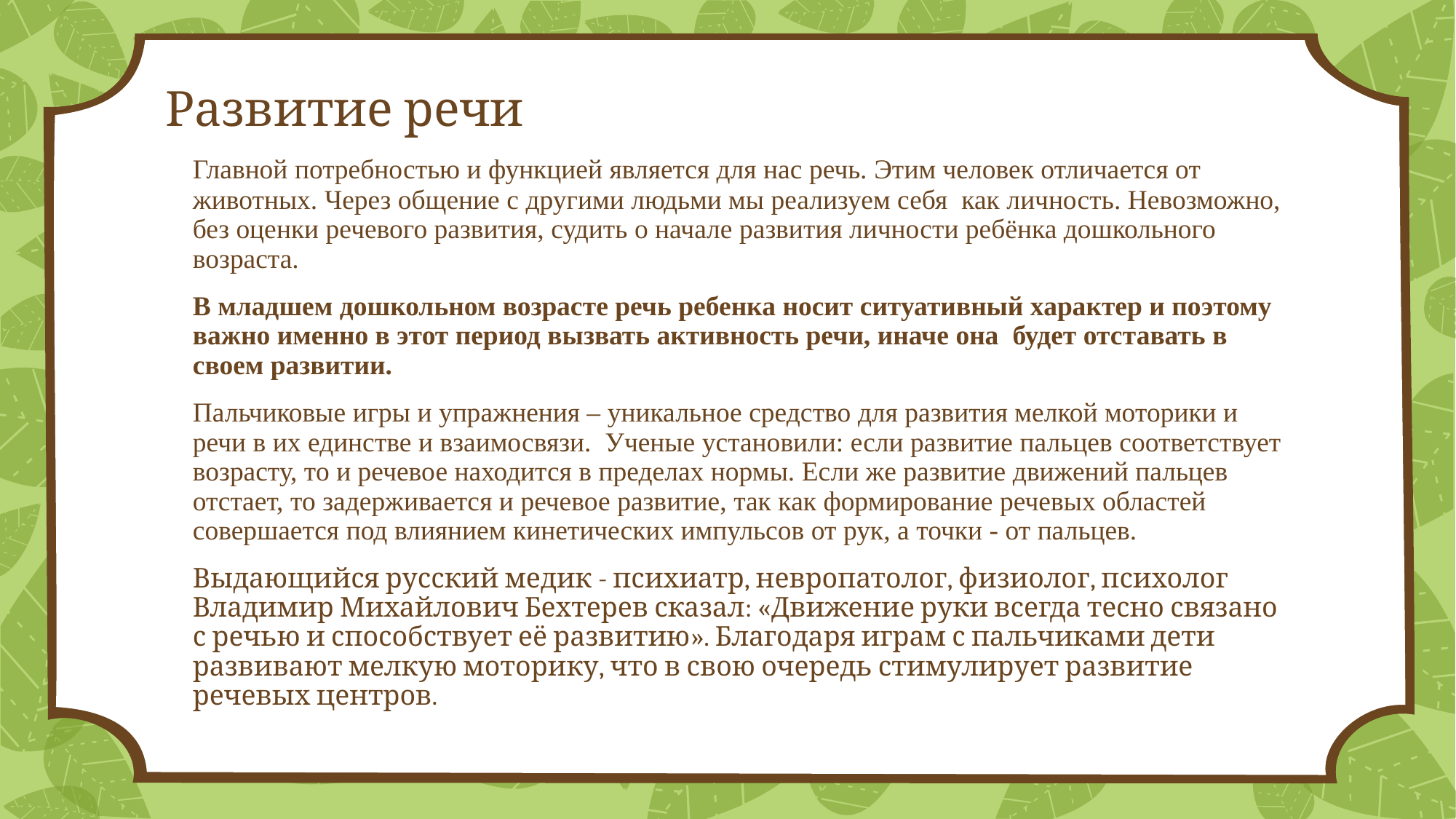

# Развитие речи
	Главной потребностью и функцией является для нас речь. Этим человек отличается от животных. Через общение с другими людьми мы реализуем себя  как личность. Невозможно, без оценки речевого развития, судить о начале развития личности ребёнка дошкольного возраста.
	В младшем дошкольном возрасте речь ребенка носит ситуативный характер и поэтому важно именно в этот период вызвать активность речи, иначе она  будет отставать в своем развитии.
 	Пальчиковые игры и упражнения – уникальное средство для развития мелкой моторики и речи в их единстве и взаимосвязи.  Ученые установили: если развитие пальцев соответствует возрасту, то и речевое находится в пределах нормы. Если же развитие движений пальцев отстает, то задерживается и речевое развитие, так как формирование речевых областей совершается под влиянием кинетических импульсов от рук, а точки - от пальцев.
	Выдающийся русский медик - психиатр, невропатолог, физиолог, психолог  Владимир Михайлович Бехтерев сказал: «Движение руки всегда тесно связано с речью и способствует её развитию». Благодаря играм с пальчиками дети развивают мелкую моторику, что в свою очередь стимулирует развитие речевых центров.